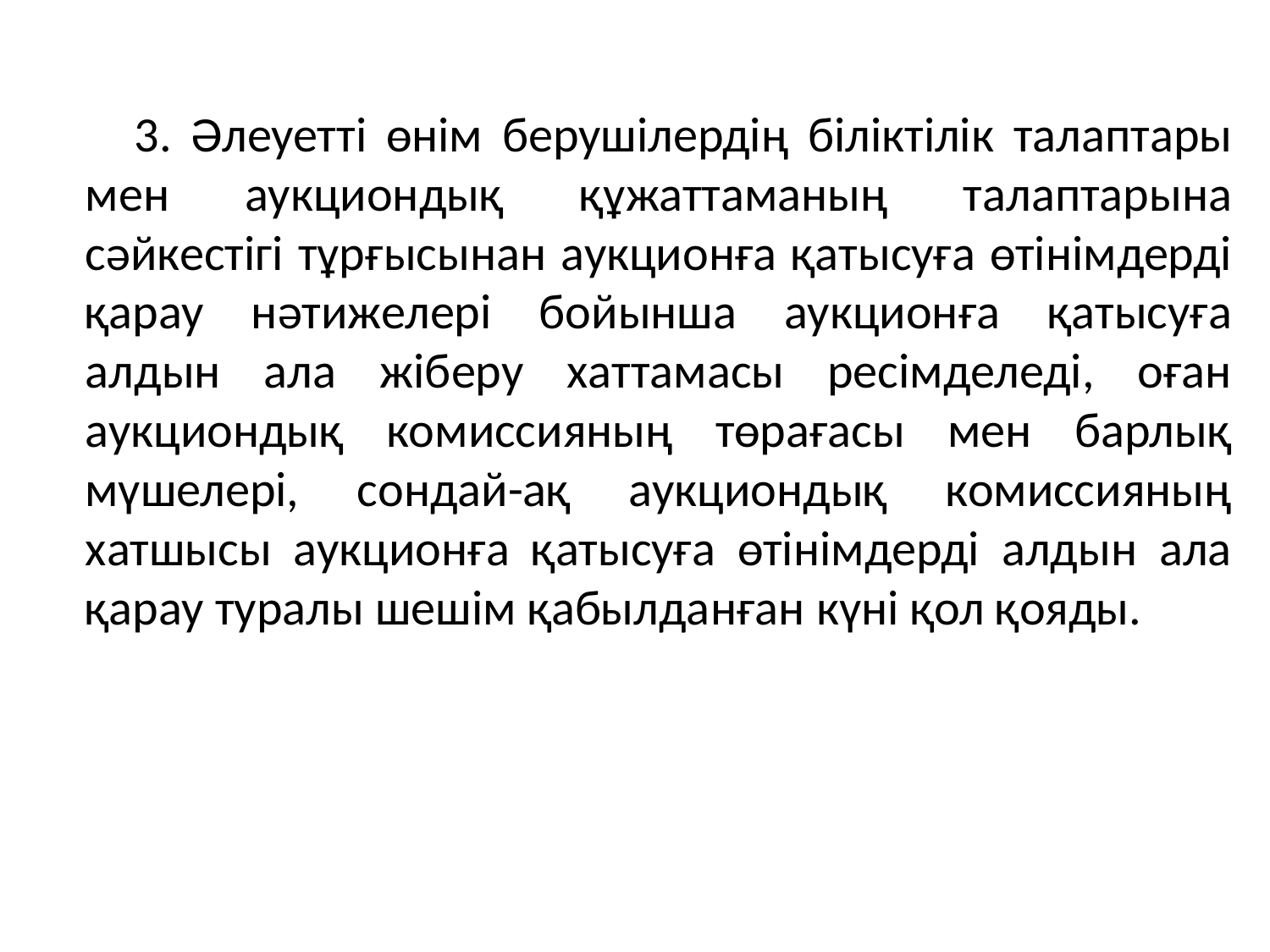

3. Әлеуетті өнім берушілердің біліктілік талаптары мен аукциондық құжаттаманың талаптарына сәйкестігі тұрғысынан аукционға қатысуға өтінімдерді қарау нәтижелері бойынша аукционға қатысуға алдын ала жіберу хаттамасы ресімделеді, оған аукциондық комиссияның төрағасы мен барлық мүшелері, сондай-ақ аукциондық комиссияның хатшысы аукционға қатысуға өтінімдерді алдын ала қарау туралы шешім қабылданған күні қол қояды.